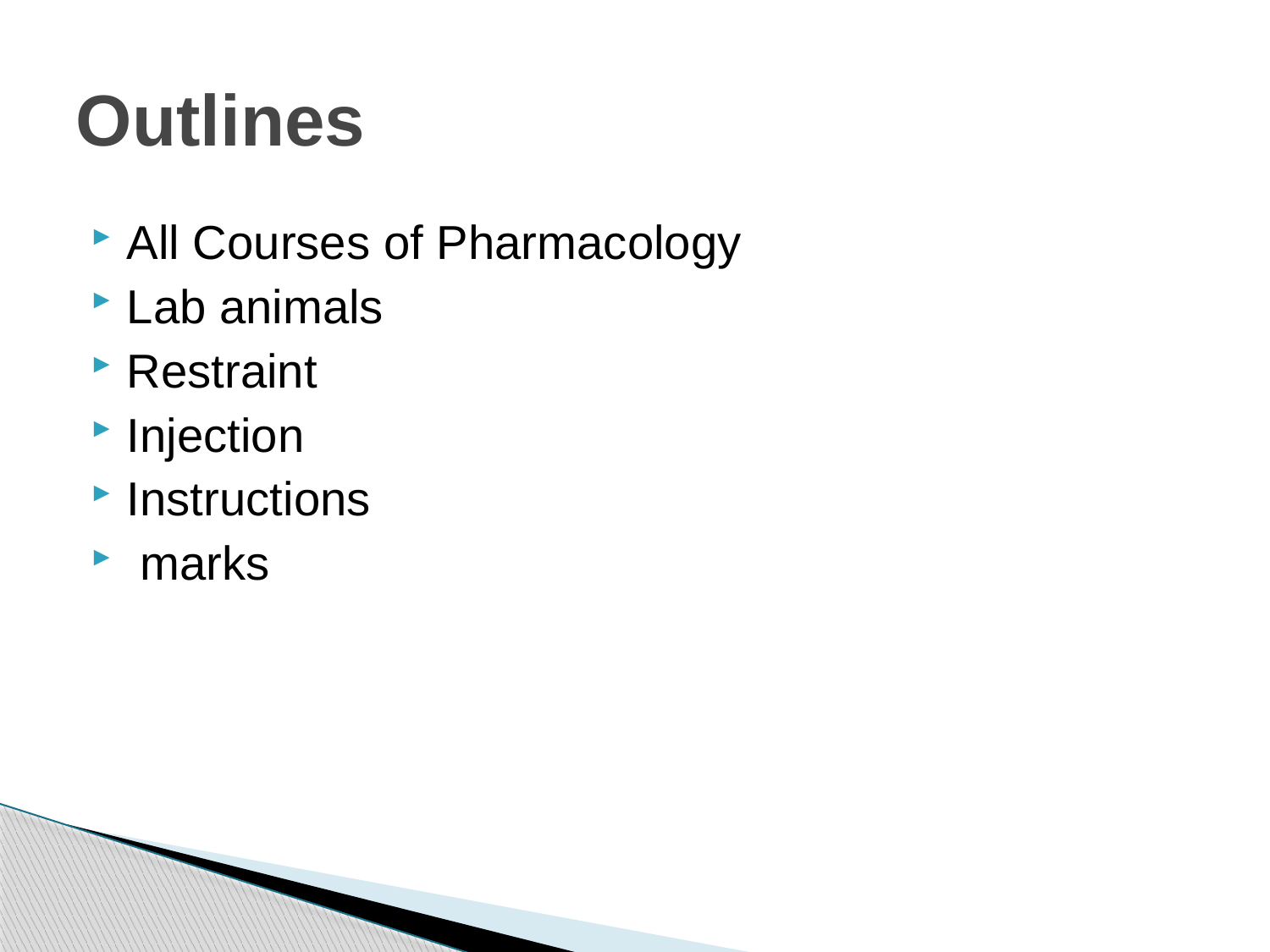

# Outlines
All Courses of Pharmacology
Lab animals
Restraint
Injection
Instructions
 marks